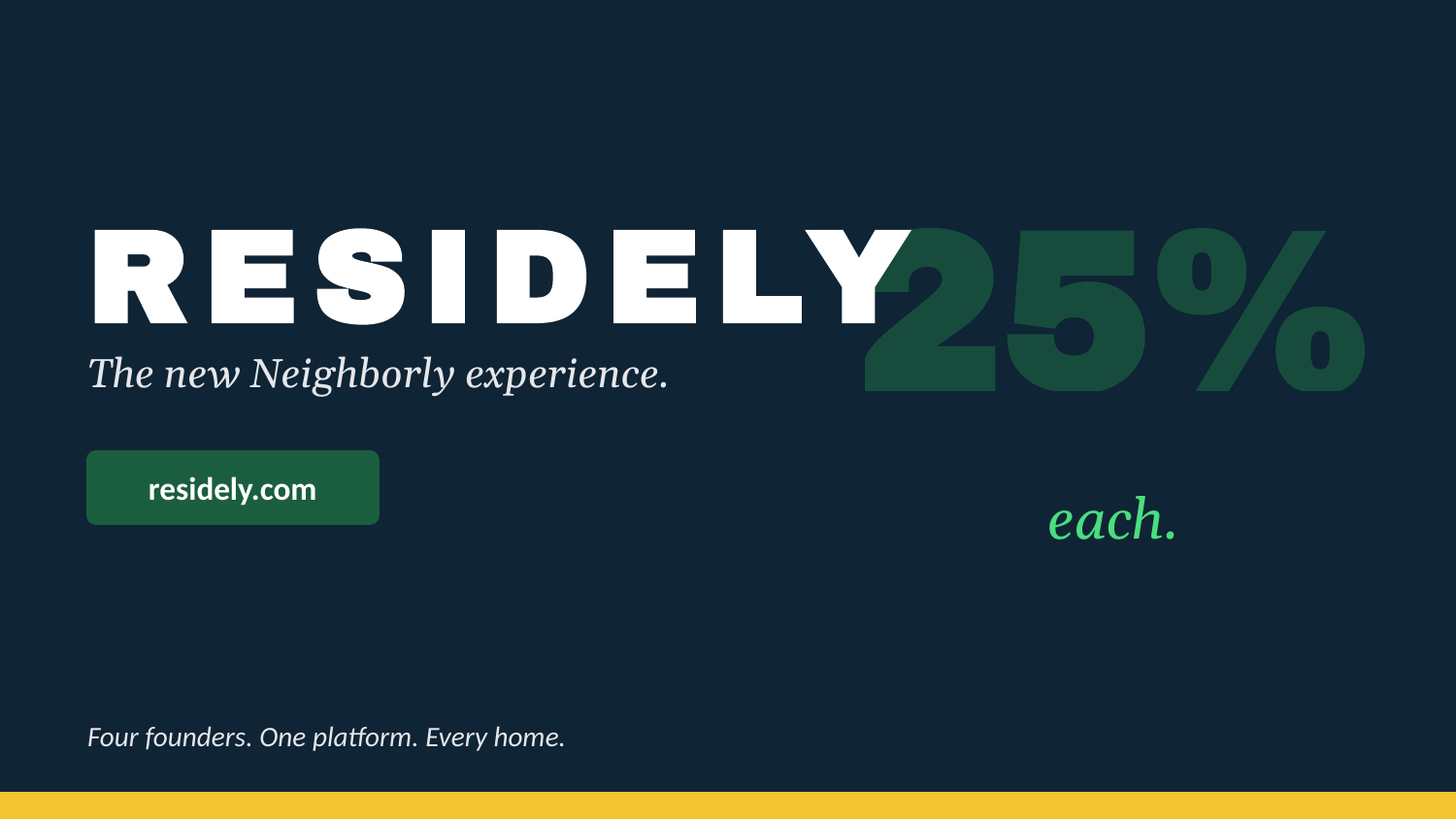

25%
RESIDELY
The new Neighborly experience.

residely.com
each.
Four founders. One platform. Every home.